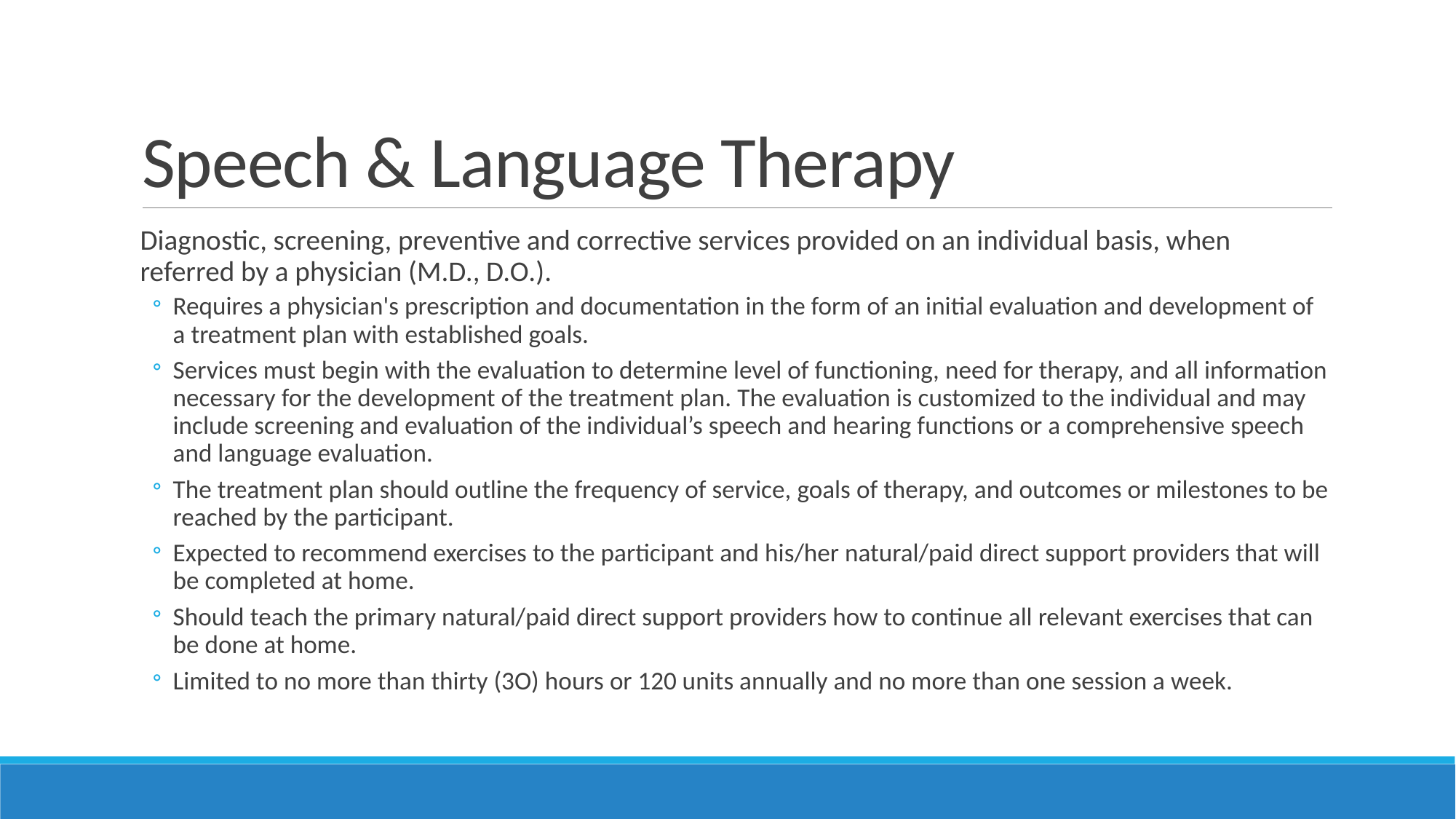

# Speech & Language Therapy
Diagnostic, screening, preventive and corrective services provided on an individual basis, when referred by a physician (M.D., D.O.).
Requires a physician's prescription and documentation in the form of an initial evaluation and development of a treatment plan with established goals.
Services must begin with the evaluation to determine level of functioning, need for therapy, and all information necessary for the development of the treatment plan. The evaluation is customized to the individual and may include screening and evaluation of the individual’s speech and hearing functions or a comprehensive speech and language evaluation.
The treatment plan should outline the frequency of service, goals of therapy, and outcomes or milestones to be reached by the participant.
Expected to recommend exercises to the participant and his/her natural/paid direct support providers that will be completed at home.
Should teach the primary natural/paid direct support providers how to continue all relevant exercises that can be done at home.
Limited to no more than thirty (3O) hours or 120 units annually and no more than one session a week.